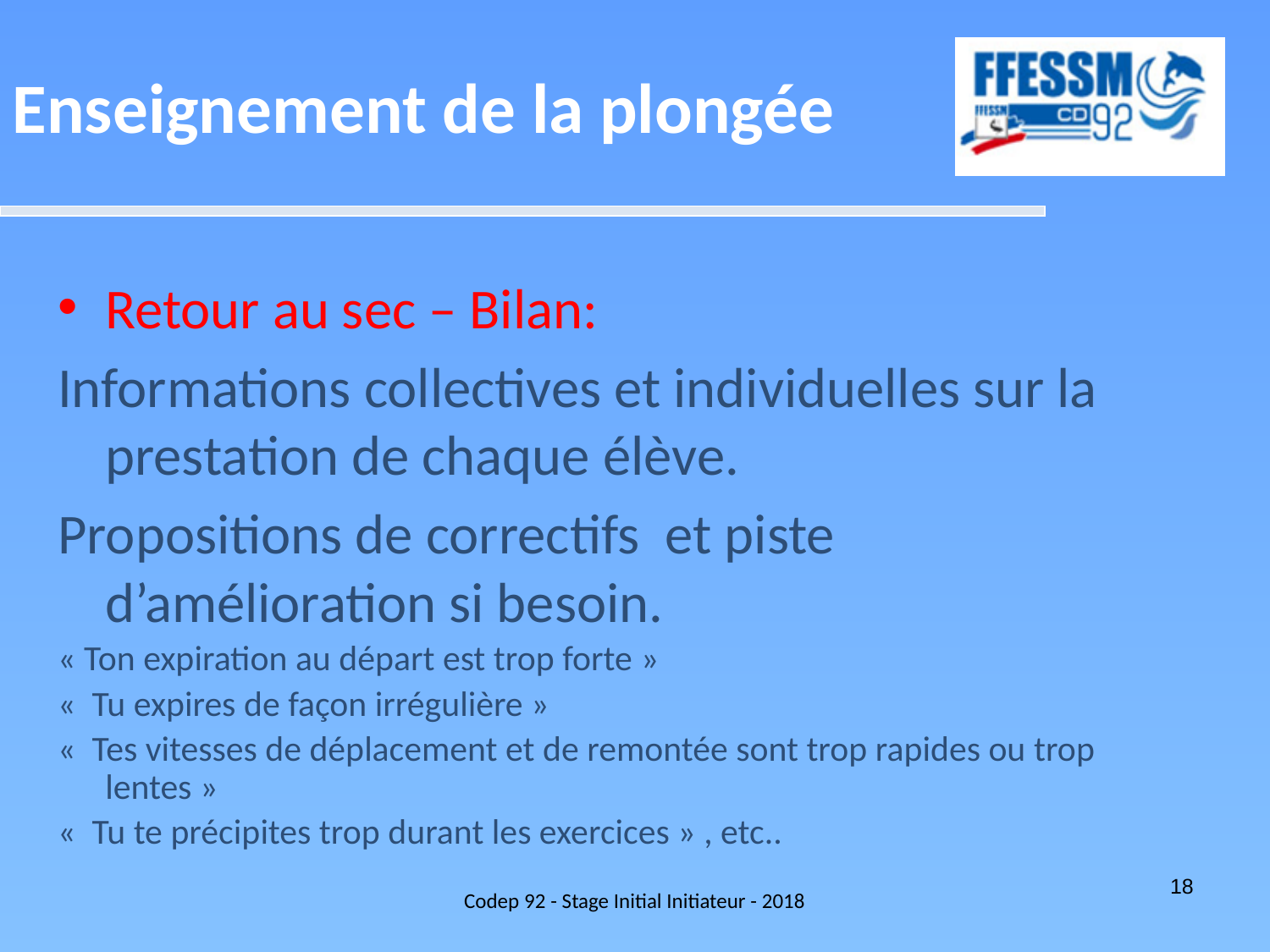

Enseignement de la plongée
Retour au sec – Bilan:
Informations collectives et individuelles sur la prestation de chaque élève.
Propositions de correctifs  et piste d’amélioration si besoin.
« Ton expiration au départ est trop forte »
«  Tu expires de façon irrégulière »
«  Tes vitesses de déplacement et de remontée sont trop rapides ou trop lentes »
«  Tu te précipites trop durant les exercices » , etc..
Codep 92 - Stage Initial Initiateur - 2018
18